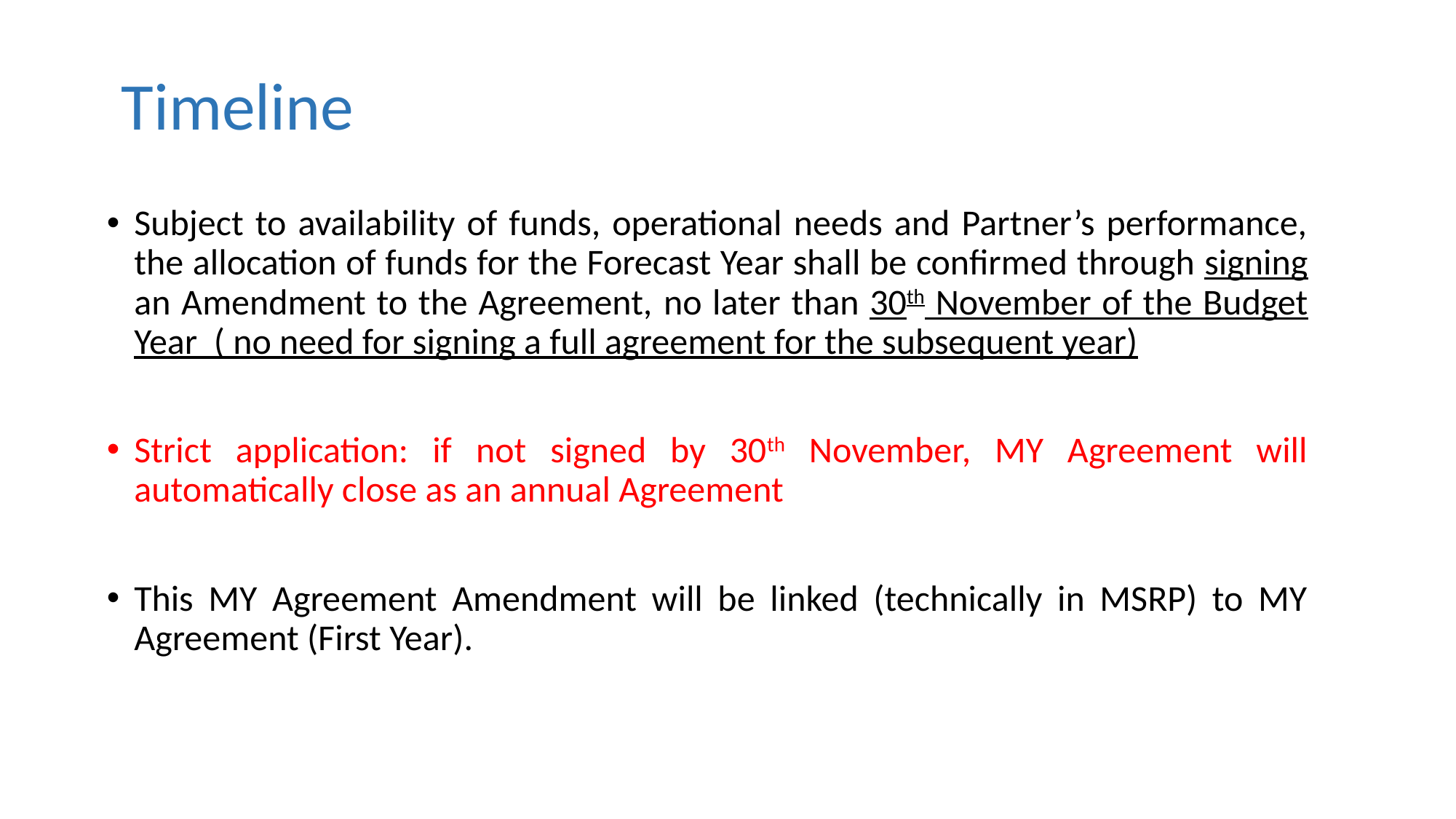

# Timeline

Subject to availability of funds, operational needs and Partner’s performance, the allocation of funds for the Forecast Year shall be confirmed through signing an Amendment to the Agreement, no later than 30th November of the Budget Year  ( no need for signing a full agreement for the subsequent year)

Strict application: if not signed by 30th November, MY Agreement will automatically close as an annual Agreement

This MY Agreement Amendment will be linked (technically in MSRP) to MY Agreement (First Year).